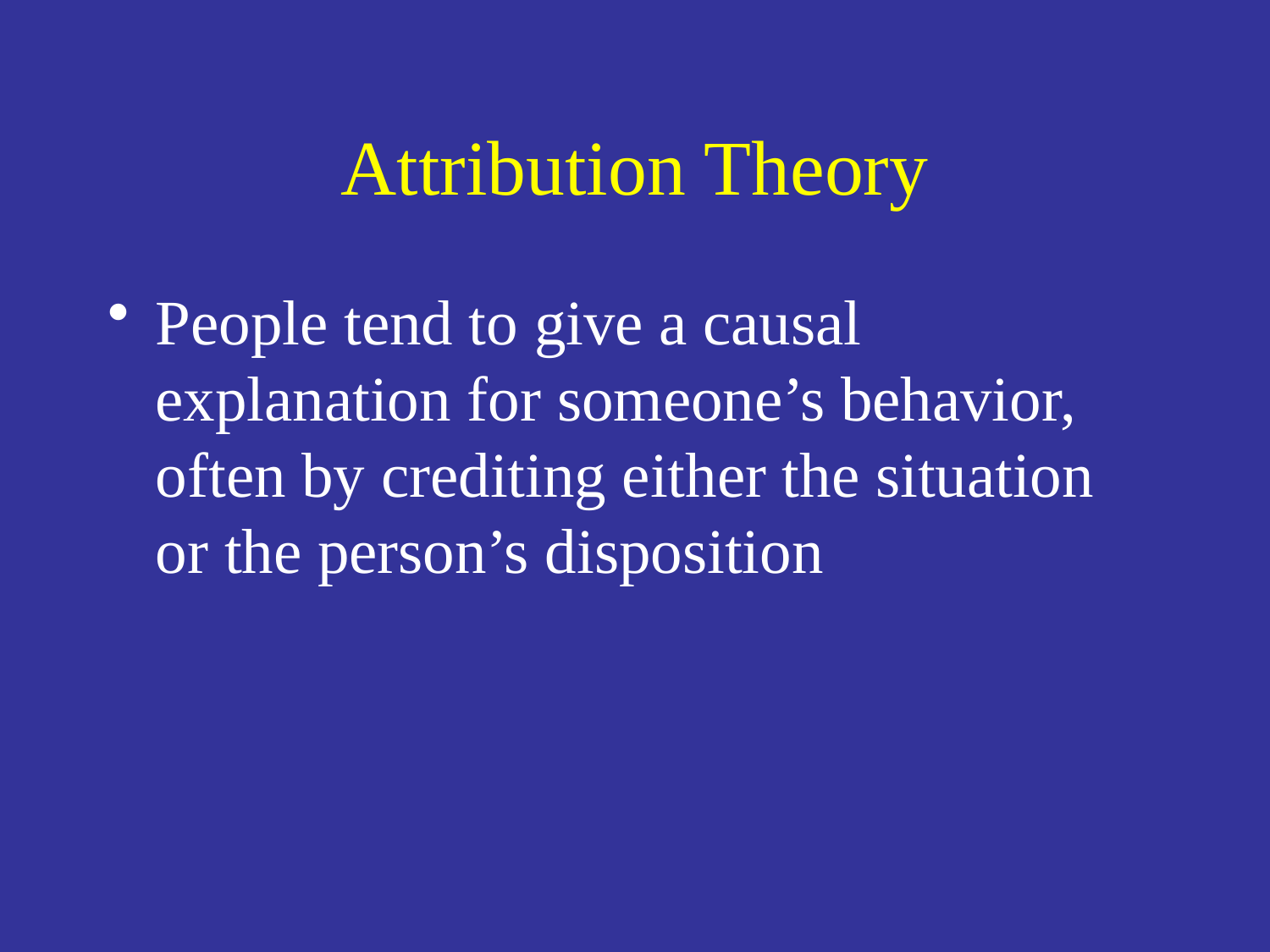

# Attribution Theory
People tend to give a causal explanation for someone’s behavior, often by crediting either the situation or the person’s disposition